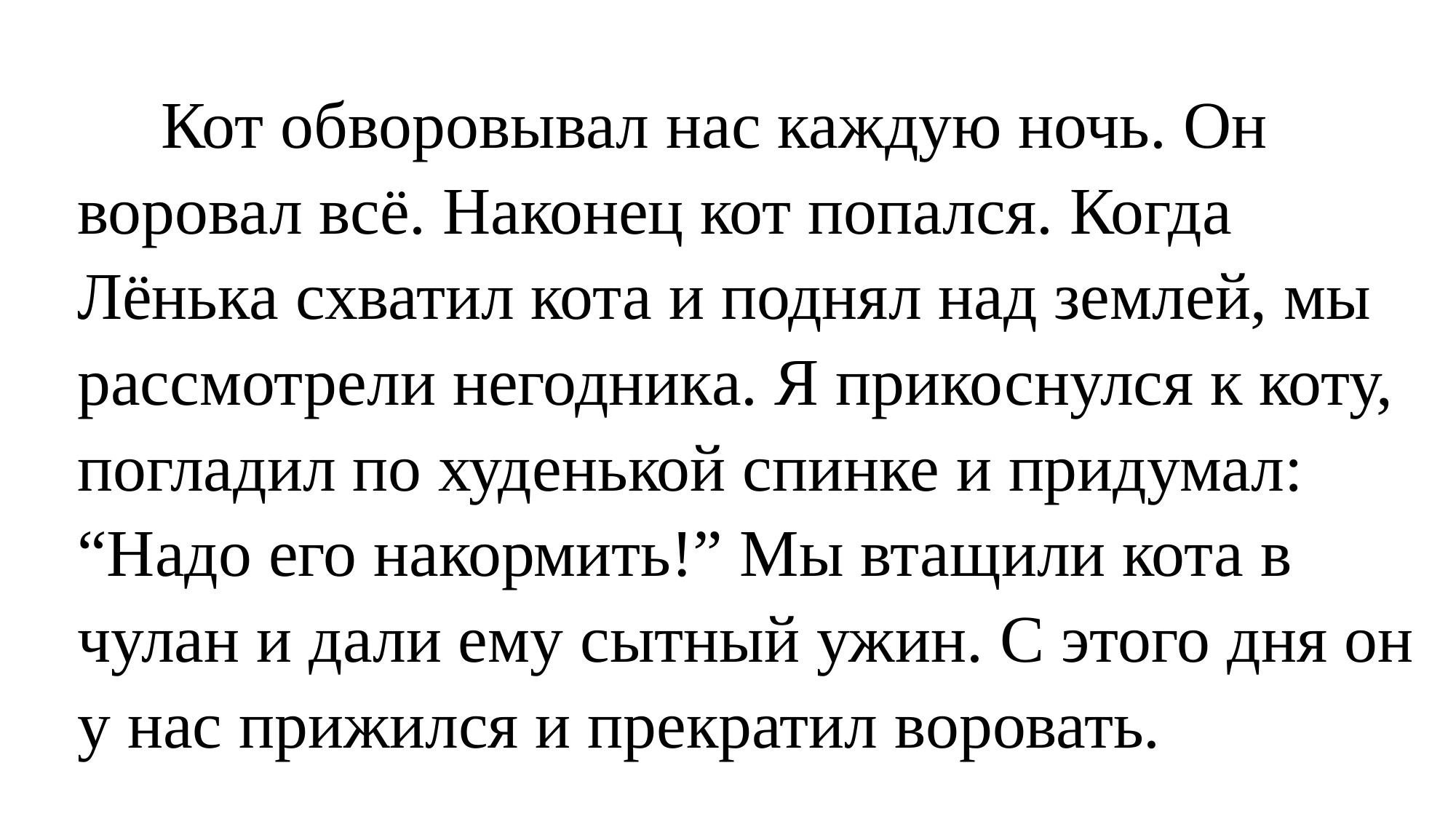

Кот обворовывал нас каждую ночь. Он воровал всё. Наконец кот попался. Когда Лёнька схватил кота и поднял над землей, мы рассмотрели негодника. Я прикоснулся к коту, погладил по худенькой спинке и придумал: “Надо его накормить!” Мы втащили кота в чулан и дали ему сытный ужин. С этого дня он у нас прижился и прекратил воровать.